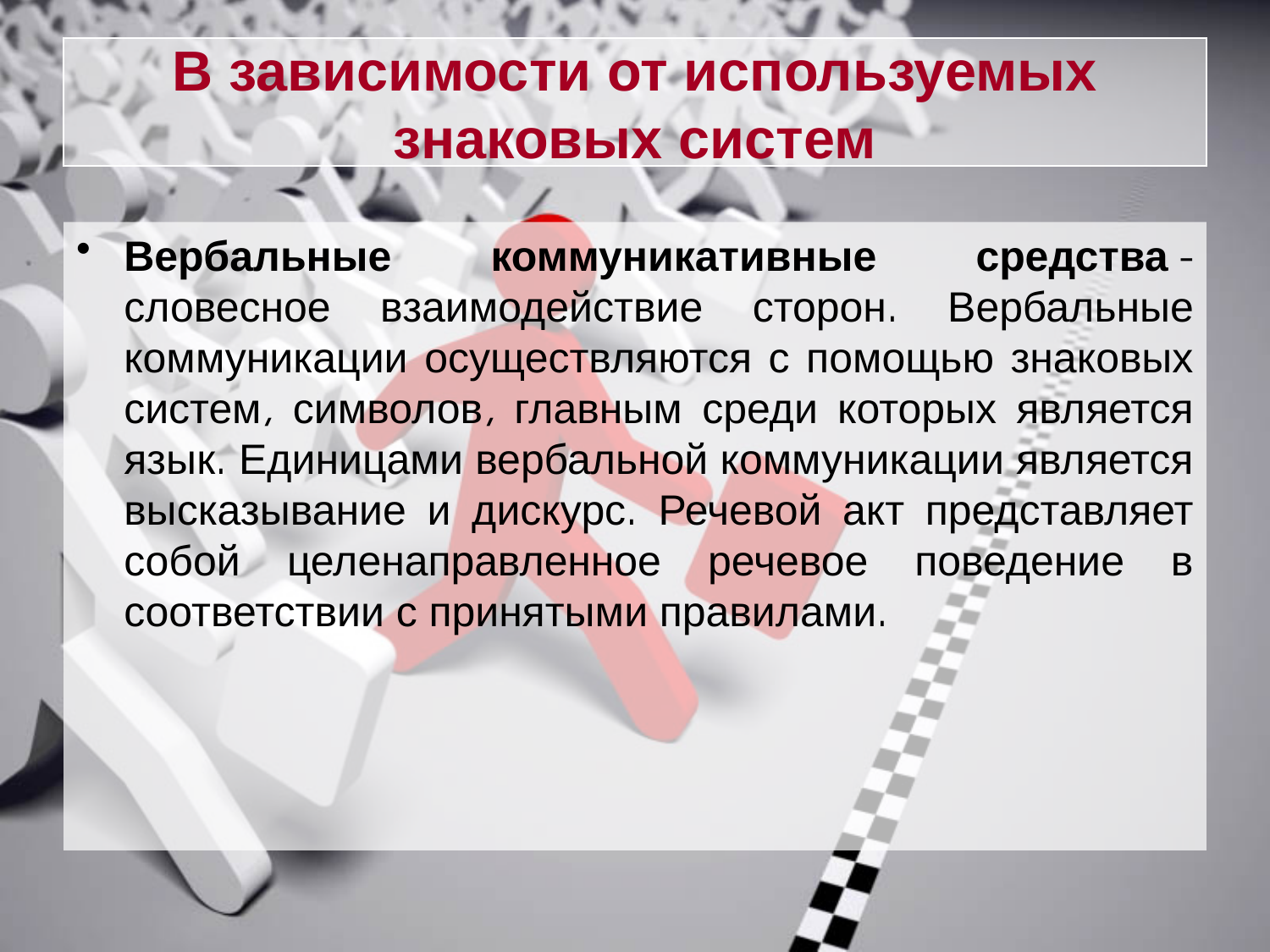

# В зависимости от используемых знаковых систем
Вербальные коммуникативные средства - словесное взаимодействие сторон. Вербальные коммуникации осуществляются с помощью знаковых систем, символов, главным среди которых является язык. Единицами вербальной коммуникации является высказывание и дискурс. Речевой акт представляет собой целенаправленное речевое поведение в соответствии с принятыми правилами.